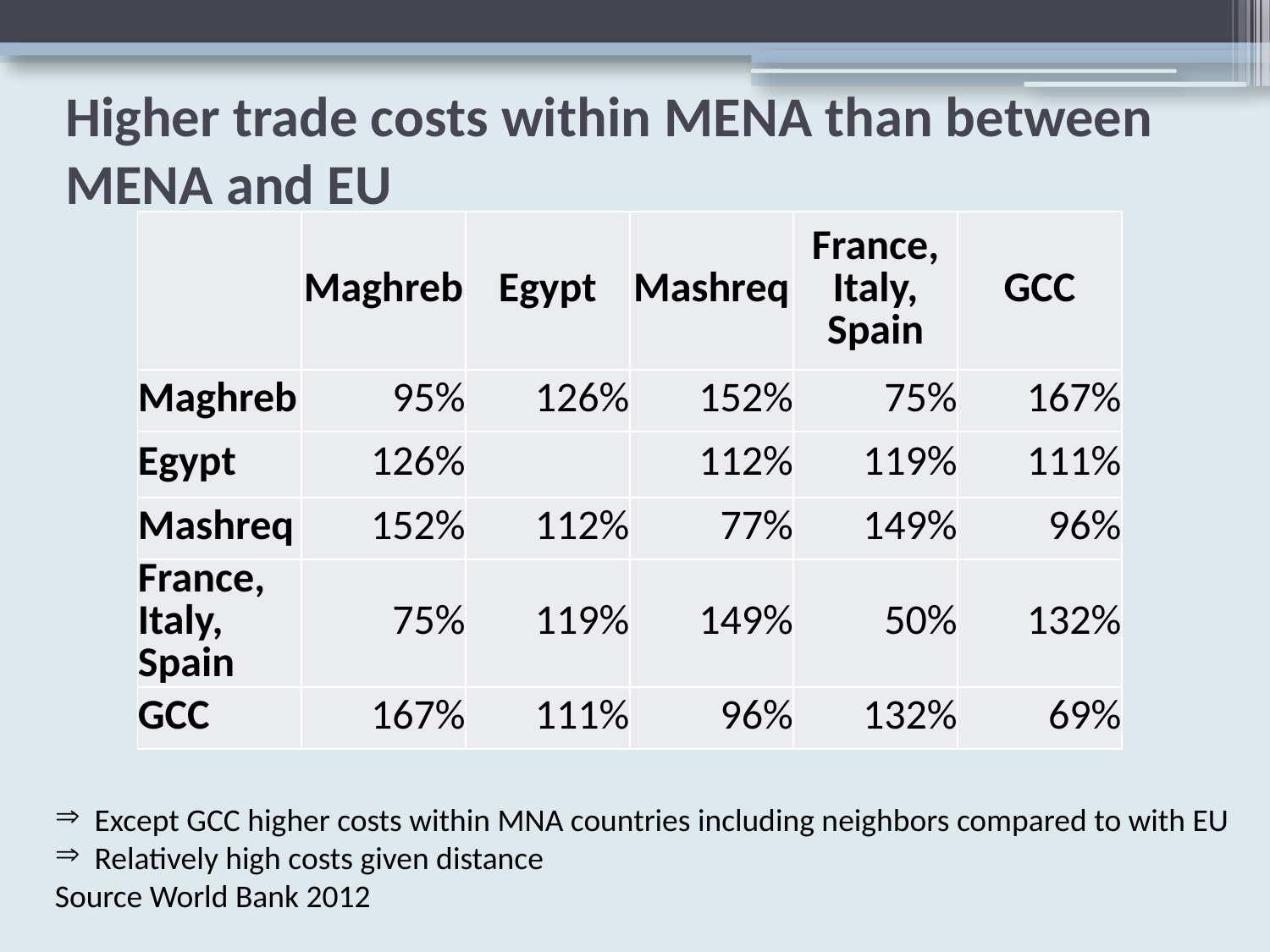

# Higher trade costs within MENA than between MENA and EU
|  | Maghreb | Egypt | Mashreq | France, Italy, Spain | GCC |
| --- | --- | --- | --- | --- | --- |
| Maghreb | 95% | 126% | 152% | 75% | 167% |
| Egypt | 126% |  | 112% | 119% | 111% |
| Mashreq | 152% | 112% | 77% | 149% | 96% |
| France, Italy, Spain | 75% | 119% | 149% | 50% | 132% |
| GCC | 167% | 111% | 96% | 132% | 69% |
Except GCC higher costs within MNA countries including neighbors compared to with EU
Relatively high costs given distance
Source World Bank 2012